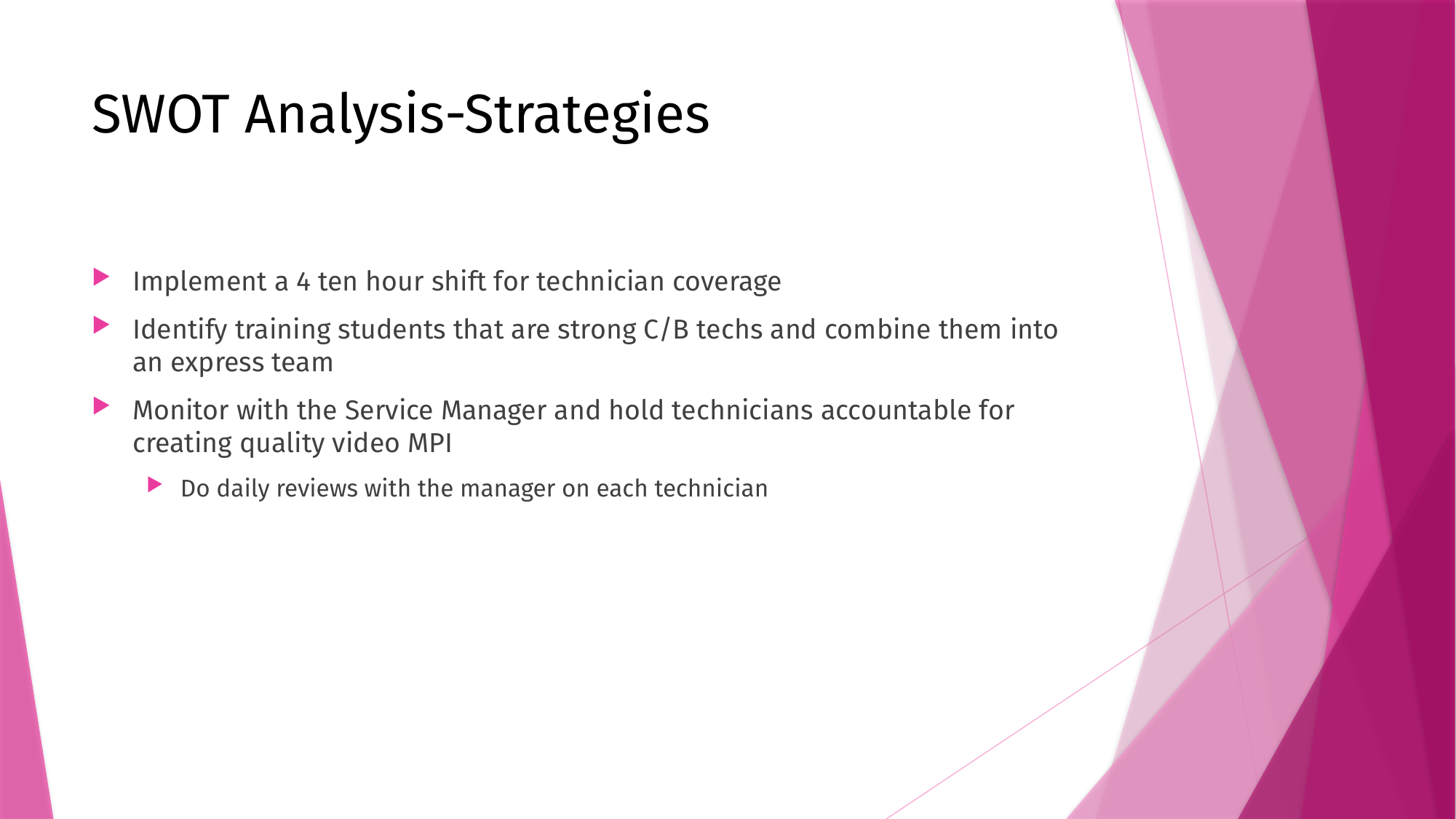

# SWOT Analysis-Strategies
Implement a 4 ten hour shift for technician coverage
Identify training students that are strong C/B techs and combine them into an express team
Monitor with the Service Manager and hold technicians accountable for creating quality video MPI
Do daily reviews with the manager on each technician